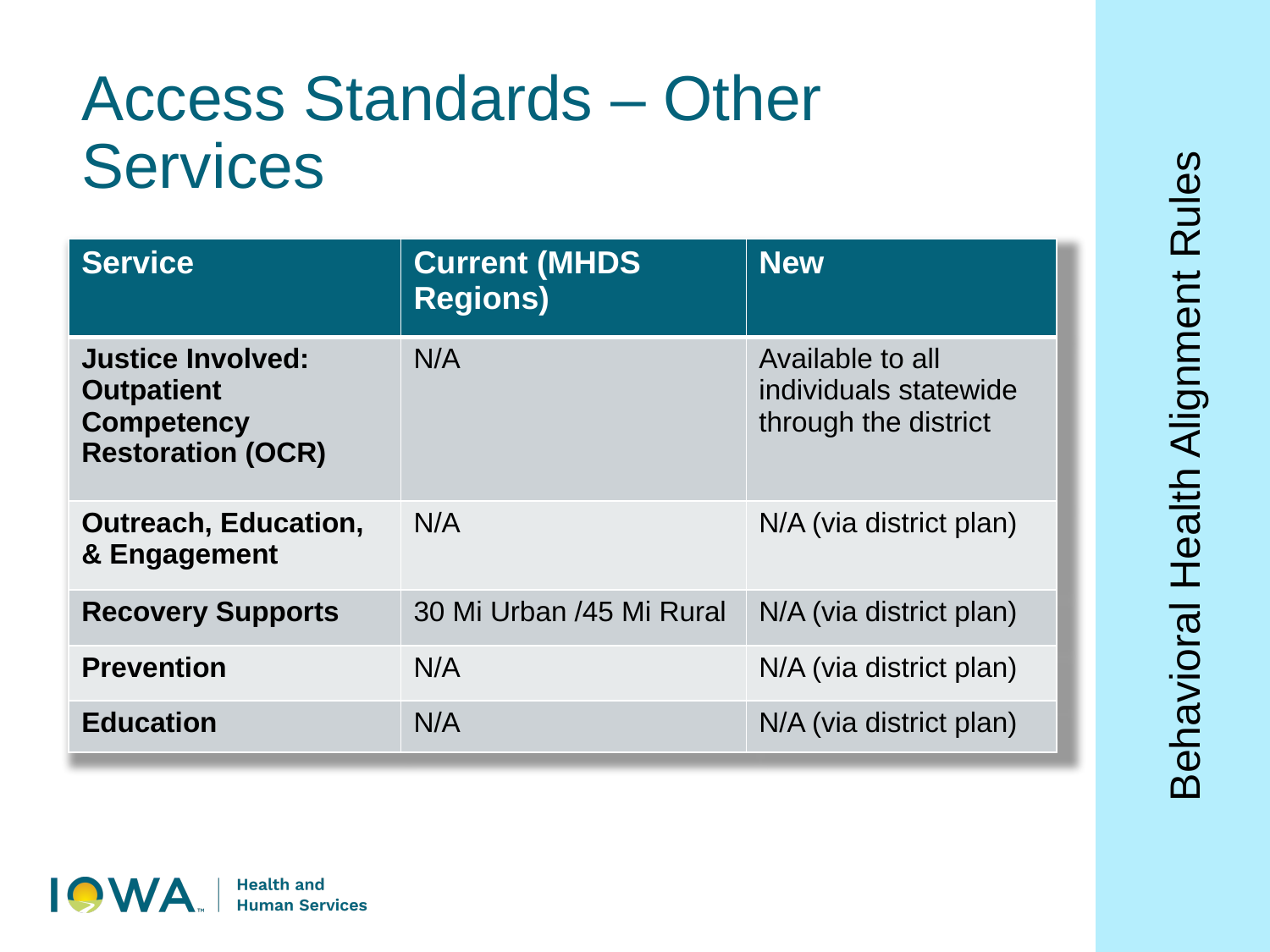

Access Standards – Other Services
| Service | Current (MHDS Regions) | New |
| --- | --- | --- |
| Justice Involved: Outpatient Competency Restoration (OCR) | N/A | Available to all individuals statewide through the district |
| Outreach, Education, & Engagement | N/A | N/A (via district plan) |
| Recovery Supports | 30 Mi Urban /45 Mi Rural | N/A (via district plan) |
| Prevention | N/A | N/A (via district plan) |
| Education | N/A | N/A (via district plan) |
Behavioral Health Alignment Rules